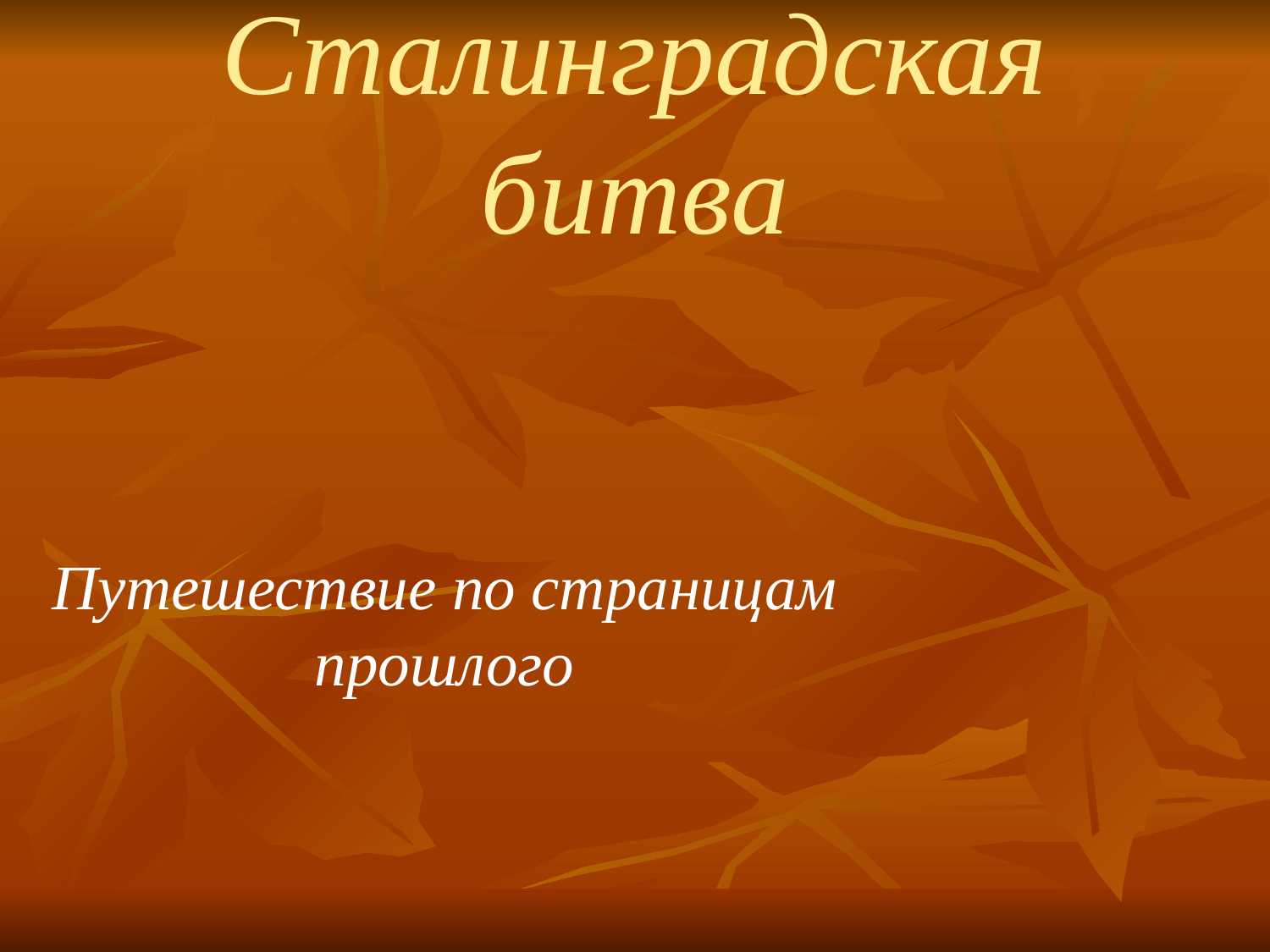

# Сталинградская битва
Путешествие по страницам прошлого